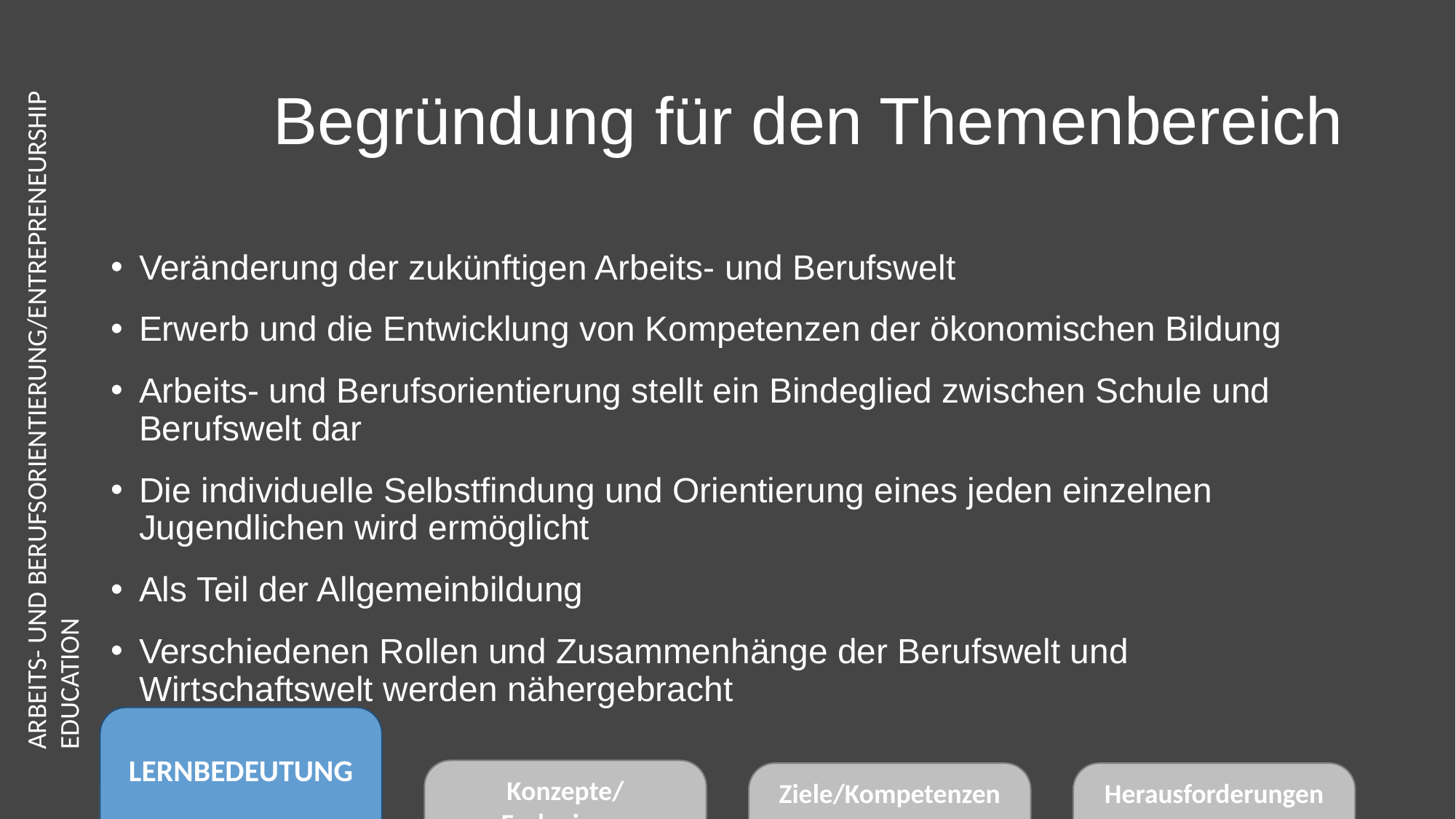

# Begründung für den Themenbereich
Veränderung der zukünftigen Arbeits- und Berufswelt
Erwerb und die Entwicklung von Kompetenzen der ökonomischen Bildung
Arbeits- und Berufsorientierung stellt ein Bindeglied zwischen Schule und Berufswelt dar
Die individuelle Selbstfindung und Orientierung eines jeden einzelnen Jugendlichen wird ermöglicht
Als Teil der Allgemeinbildung
Verschiedenen Rollen und Zusammenhänge der Berufswelt und Wirtschaftswelt werden nähergebracht